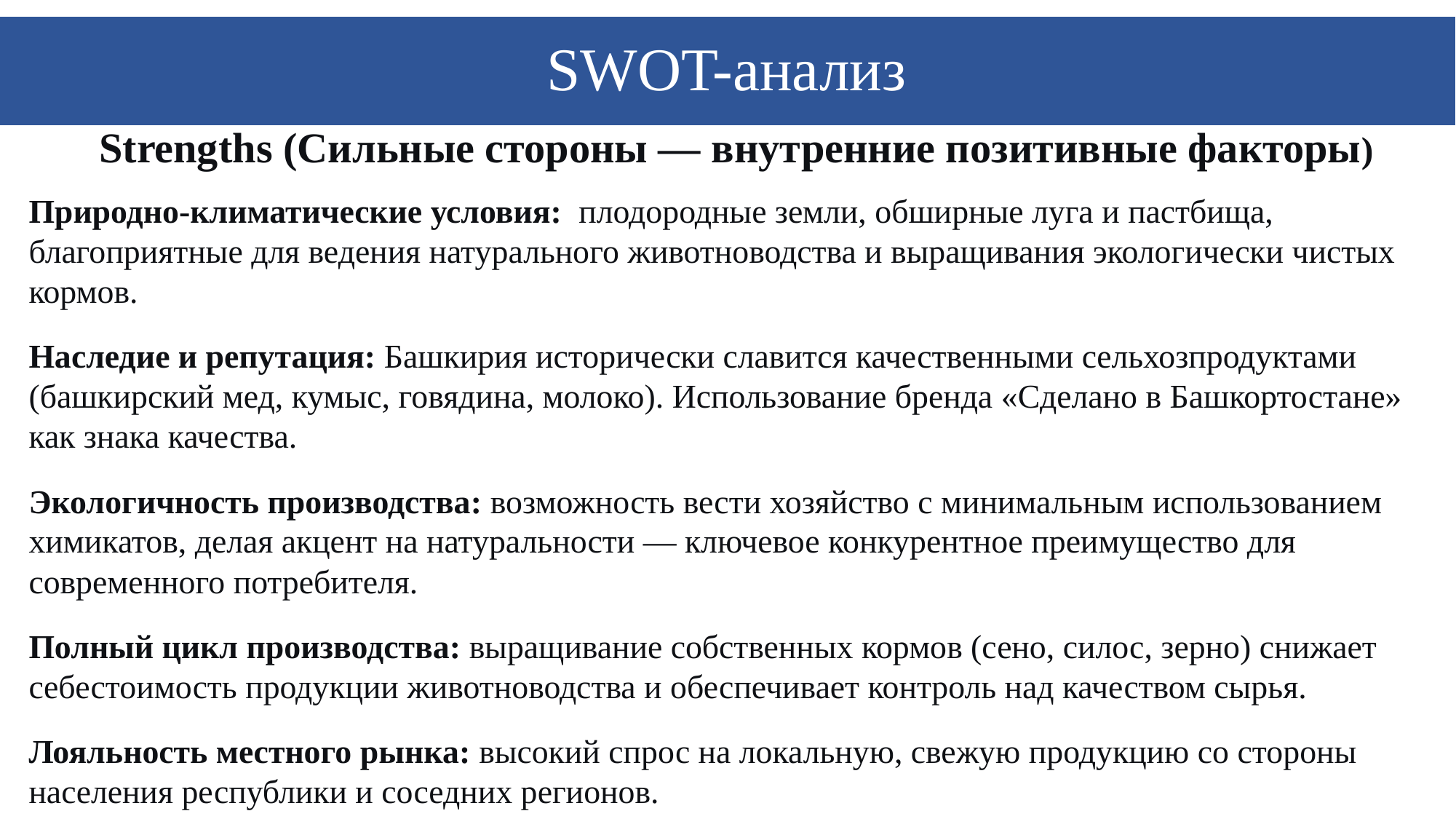

# SWOT-анализ
Strengths (Сильные стороны — внутренние позитивные факторы)
Природно-климатические условия:  плодородные земли, обширные луга и пастбища, благоприятные для ведения натурального животноводства и выращивания экологически чистых кормов.
Наследие и репутация: Башкирия исторически славится качественными сельхозпродуктами (башкирский мед, кумыс, говядина, молоко). Использование бренда «Сделано в Башкортостане» как знака качества.
Экологичность производства: возможность вести хозяйство с минимальным использованием химикатов, делая акцент на натуральности — ключевое конкурентное преимущество для современного потребителя.
Полный цикл производства: выращивание собственных кормов (сено, силос, зерно) снижает себестоимость продукции животноводства и обеспечивает контроль над качеством сырья.
Лояльность местного рынка: высокий спрос на локальную, свежую продукцию со стороны населения республики и соседних регионов.